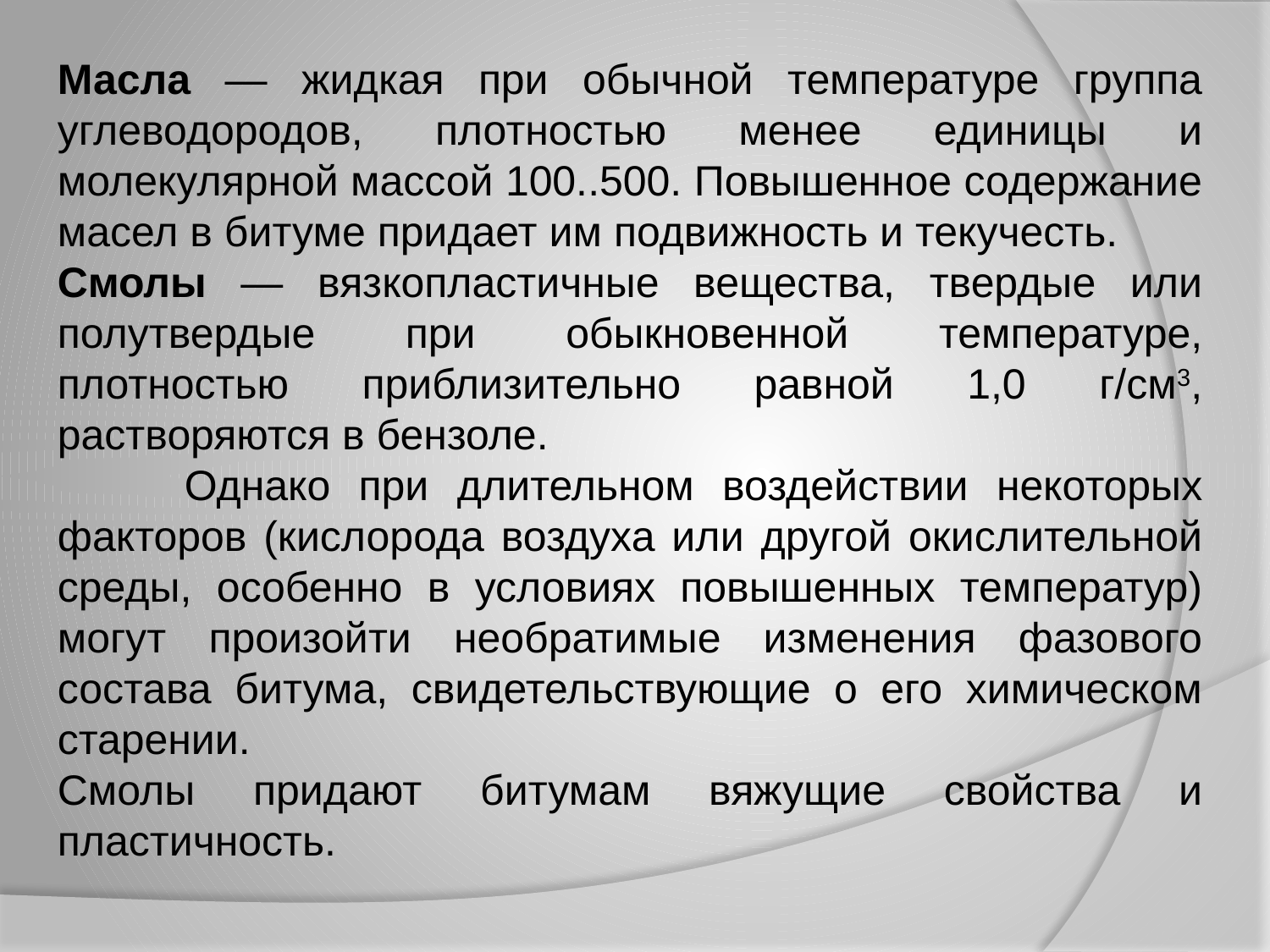

Масла — жидкая при обычной температуре группа углеводородов, плотностью менее единицы и молекулярной массой 100..500. Повышенное содержание масел в битуме придает им подвижность и текучесть.
Смолы — вязкопластичные вещества, твердые или полутвердые при обыкновенной температуре, плотностью приблизительно равной 1,0 г/см3, растворяются в бензоле.
	Однако при длительном воздействии некоторых факторов (кислорода воздуха или другой окислительной среды, особенно в условиях повышенных температур) могут произойти необратимые изменения фазового состава битума, свидетельствующие о его химическом старении.
Смолы придают битумам вяжущие свойства и пластичность.